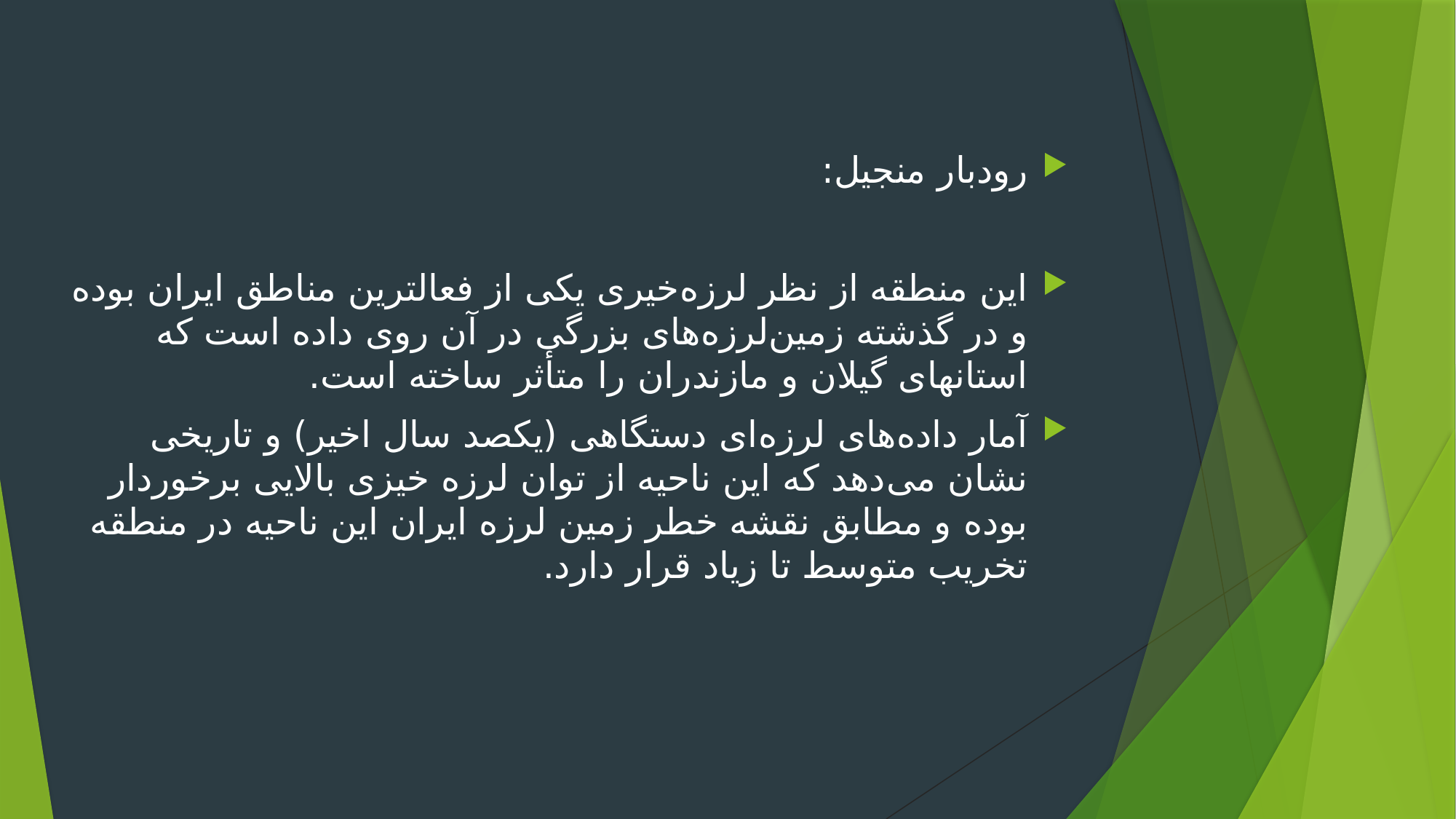

رودبار منجیل:

این منطقه از نظر لرزه‌خیری یکی از فعالترین مناطق ایران بوده و در گذشته زمین‌لرزه‌های بزرگی در آن روی داده است که استانهای گیلان و مازندران را متأثر ساخته است.
آمار داده‌های لرزه‌ای دستگاهی (یکصد سال اخیر) و تاریخی نشان می‌دهد که این ناحیه از توان لرزه خیزی بالایی برخوردار بوده و مطابق نقشه خطر زمین لرزه ایران این ناحیه در منطقه تخریب متوسط تا زیاد قرار دارد.